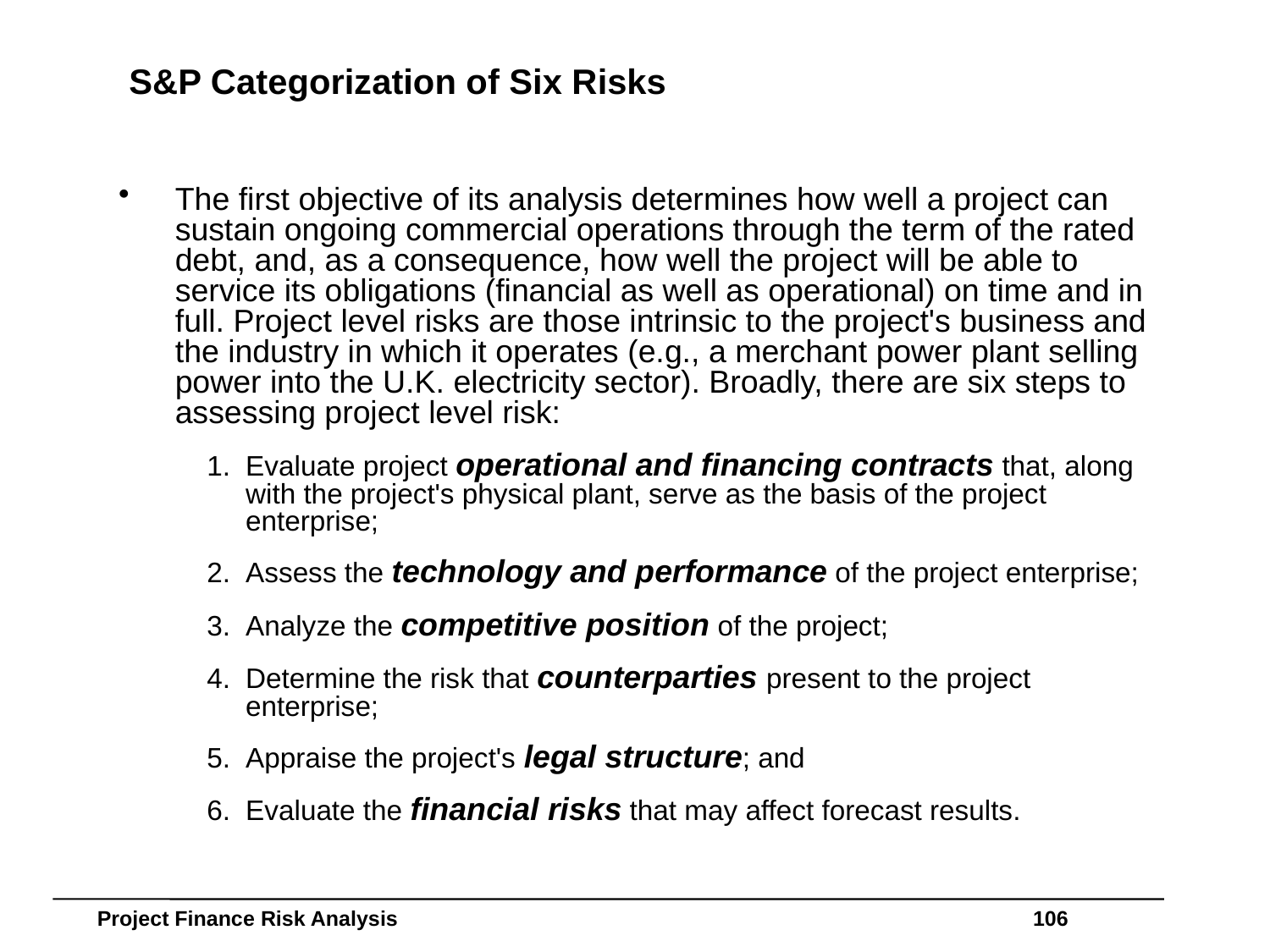

# S&P Categorization of Six Risks
The first objective of its analysis determines how well a project can sustain ongoing commercial operations through the term of the rated debt, and, as a consequence, how well the project will be able to service its obligations (financial as well as operational) on time and in full. Project level risks are those intrinsic to the project's business and the industry in which it operates (e.g., a merchant power plant selling power into the U.K. electricity sector). Broadly, there are six steps to assessing project level risk:
Evaluate project operational and financing contracts that, along with the project's physical plant, serve as the basis of the project enterprise;
Assess the technology and performance of the project enterprise;
Analyze the competitive position of the project;
Determine the risk that counterparties present to the project enterprise;
Appraise the project's legal structure; and
Evaluate the financial risks that may affect forecast results.